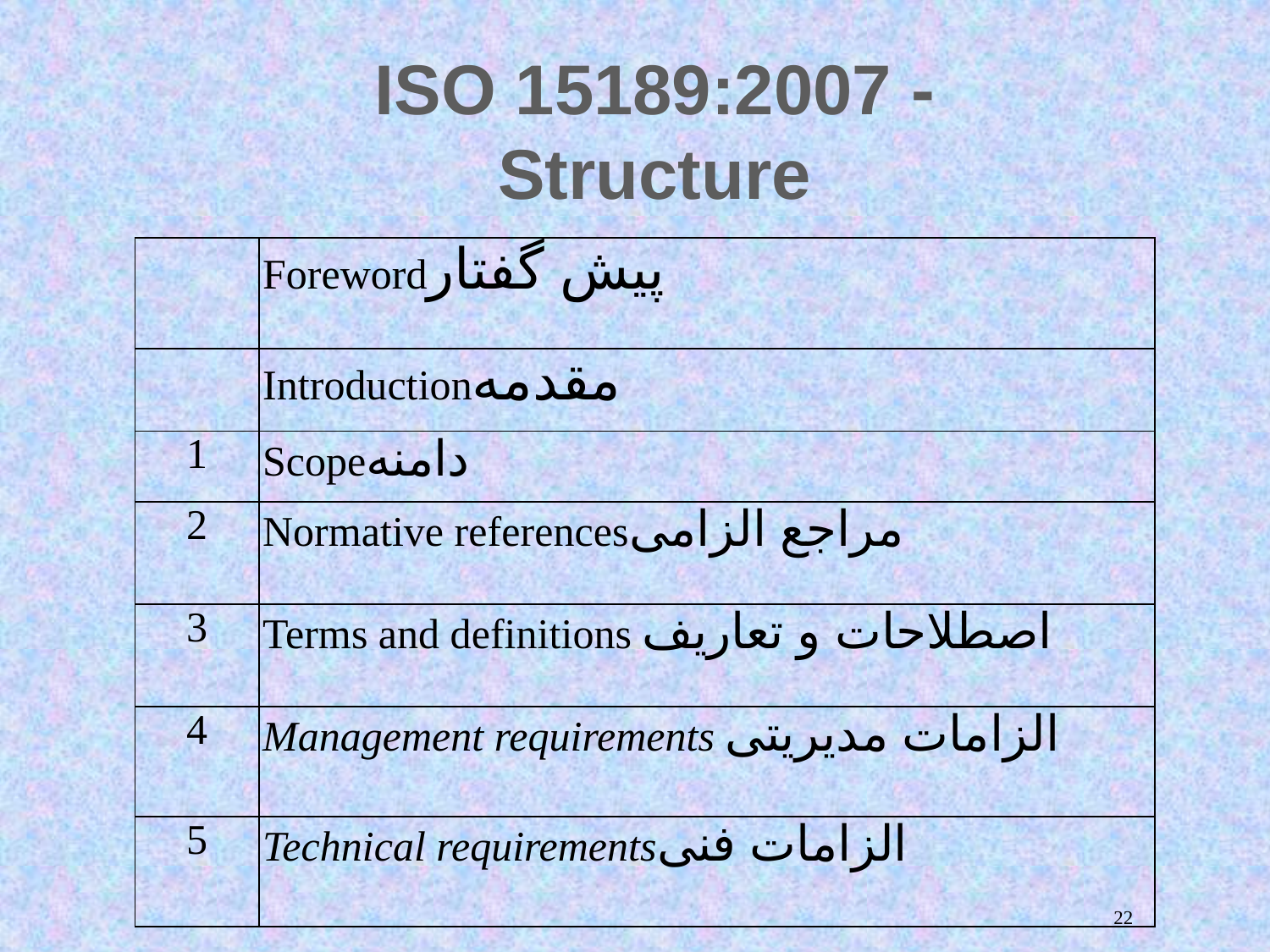

ISO 15189:2007 - Structure
|  | Forewordپیش گفتار |
| --- | --- |
|  | Introductionمقدمه |
| 1 | Scopeدامنه |
| 2 | Normative referencesمراجع الزامی |
| 3 | Terms and definitions اصطلاحات و تعاریف |
| 4 | Management requirements الزامات مدیریتی |
| 5 | Technical requirementsالزامات فنی |